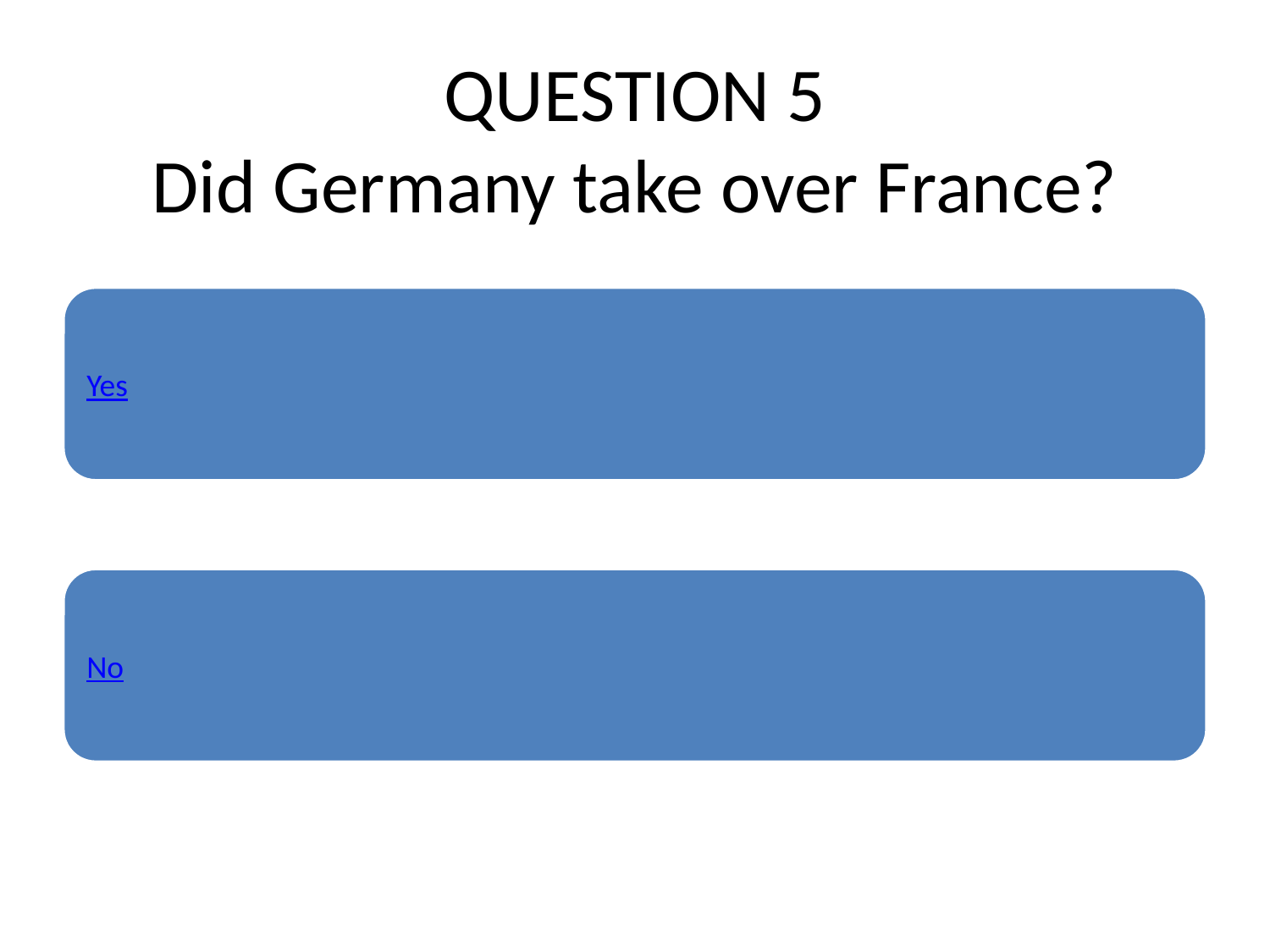

# QUESTION 5 Did Germany take over France?
Yes
No